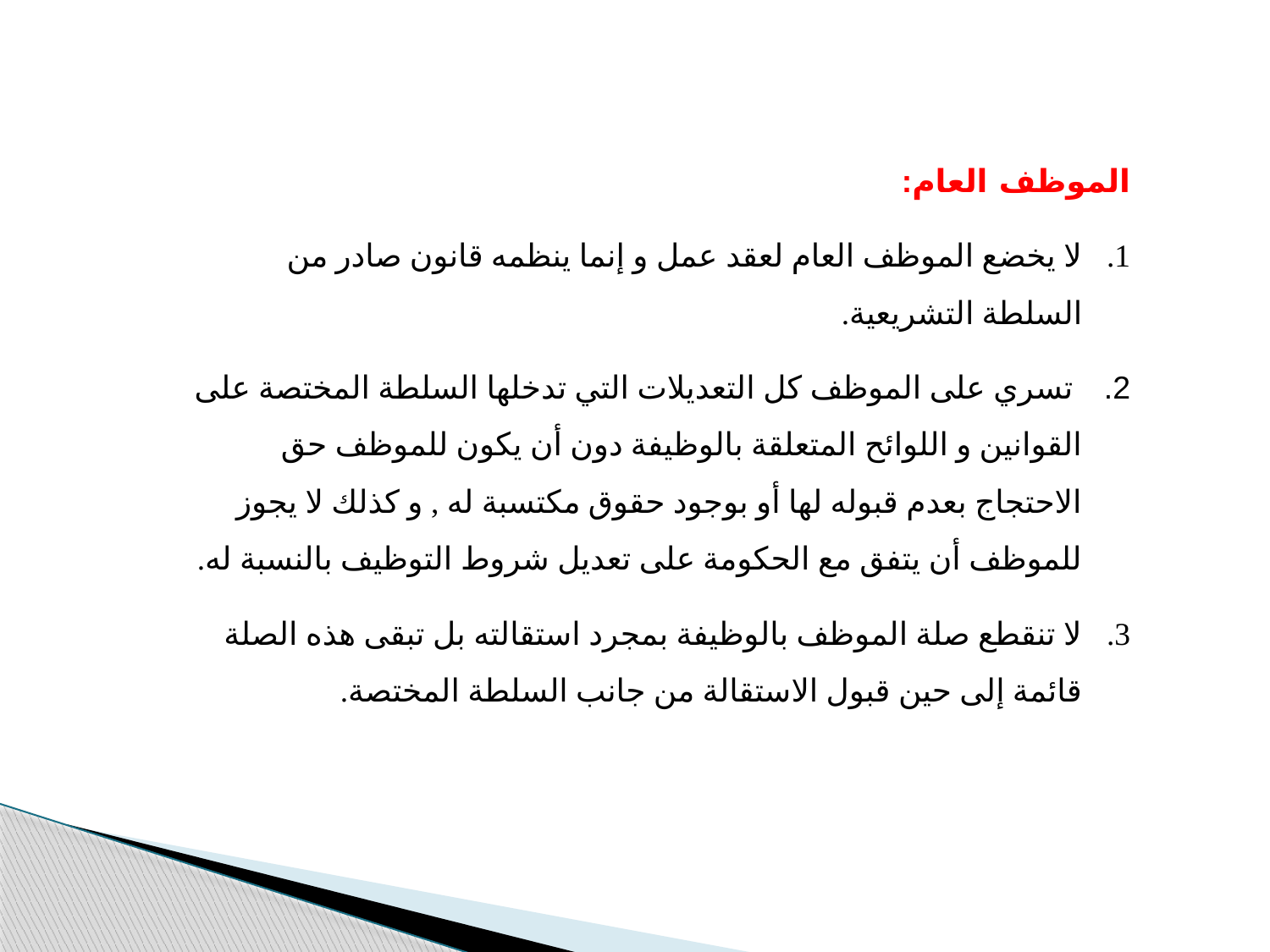

الموظف العام:
لا يخضع الموظف العام لعقد عمل و إنما ينظمه قانون صادر من السلطة التشريعية.
 تسري على الموظف كل التعديلات التي تدخلها السلطة المختصة على القوانين و اللوائح المتعلقة بالوظيفة دون أن يكون للموظف حق الاحتجاج بعدم قبوله لها أو بوجود حقوق مكتسبة له , و كذلك لا يجوز للموظف أن يتفق مع الحكومة على تعديل شروط التوظيف بالنسبة له.
لا تنقطع صلة الموظف بالوظيفة بمجرد استقالته بل تبقى هذه الصلة قائمة إلى حين قبول الاستقالة من جانب السلطة المختصة.